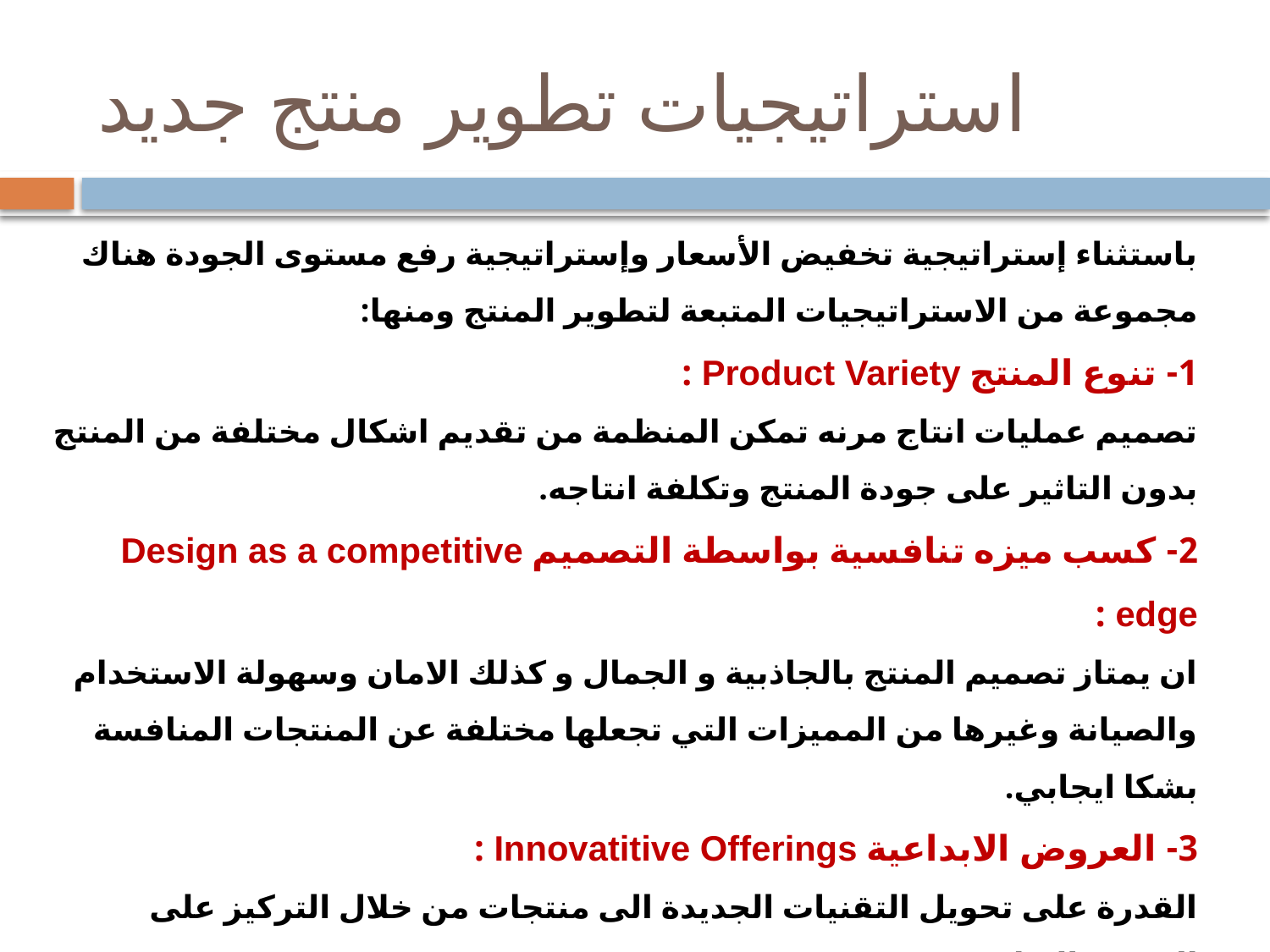

# استراتيجيات تطوير منتج جديد
باستثناء إستراتيجية تخفيض الأسعار وإستراتيجية رفع مستوى الجودة هناك مجموعة من الاستراتيجيات المتبعة لتطوير المنتج ومنها:
1- تنوع المنتج Product Variety :
تصميم عمليات انتاج مرنه تمكن المنظمة من تقديم اشكال مختلفة من المنتج بدون التاثير على جودة المنتج وتكلفة انتاجه.
2- كسب ميزه تنافسية بواسطة التصميم Design as a competitive edge :
ان يمتاز تصميم المنتج بالجاذبية و الجمال و كذلك الامان وسهولة الاستخدام والصيانة وغيرها من المميزات التي تجعلها مختلفة عن المنتجات المنافسة بشكا ايجابي.
3- العروض الابداعية Innovatitive Offerings :
القدرة على تحويل التقنيات الجديدة الى منتجات من خلال التركيز على البحث والتطوير
4- الخدمة Service :
تقديم خدمات ذات قيمة مضافة للمنتج الجديد كجزء مكمل للمنتج.